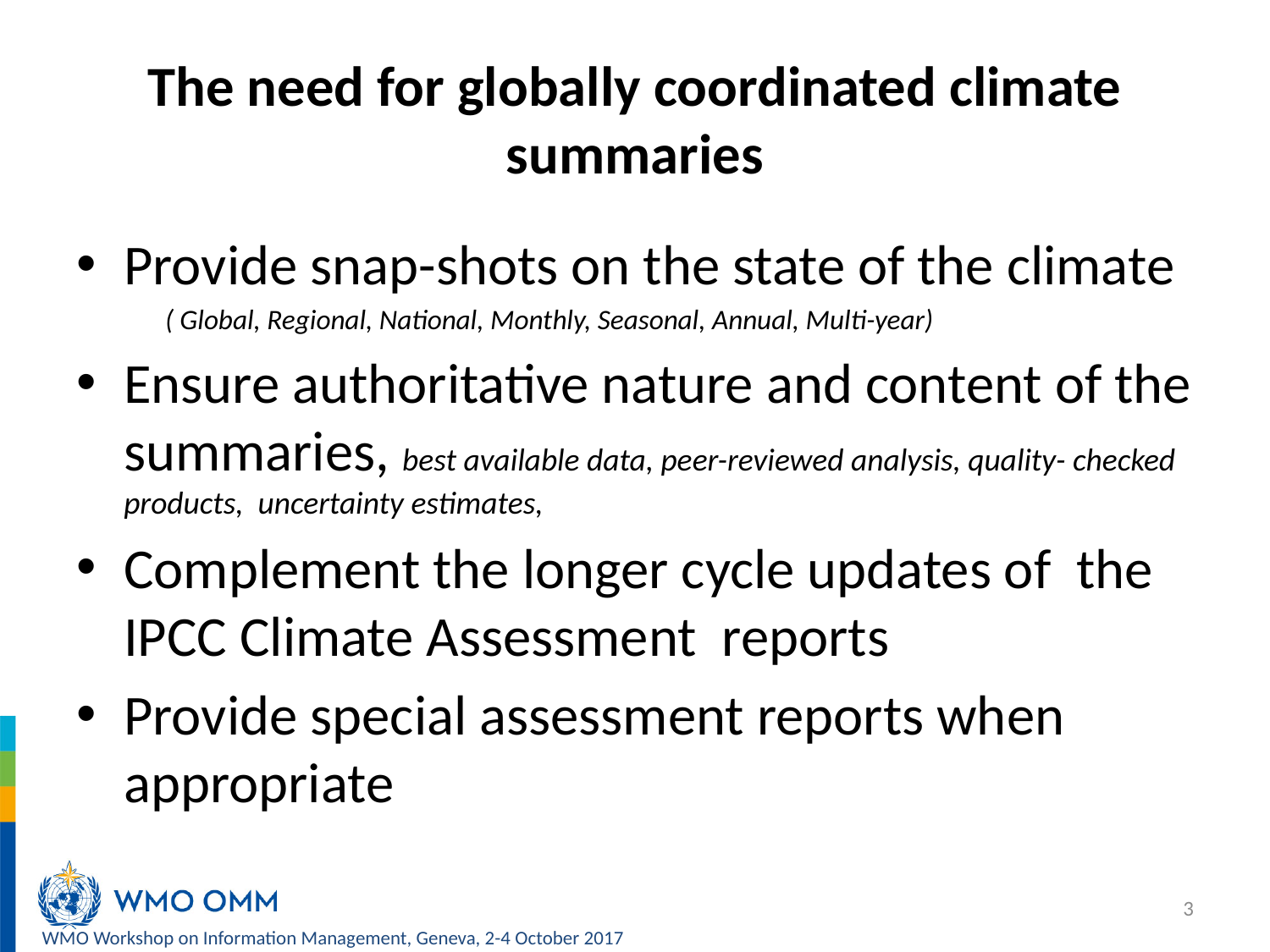

# The need for globally coordinated climate summaries
Provide snap-shots on the state of the climate
              ( Global, Regional, National, Monthly, Seasonal, Annual, Multi-year)
Ensure authoritative nature and content of the summaries, best available data, peer-reviewed analysis, quality- checked products,  uncertainty estimates,
Complement the longer cycle updates of  the IPCC Climate Assessment  reports
Provide special assessment reports when appropriate
3
WMO Workshop on Information Management, Geneva, 2-4 October 2017